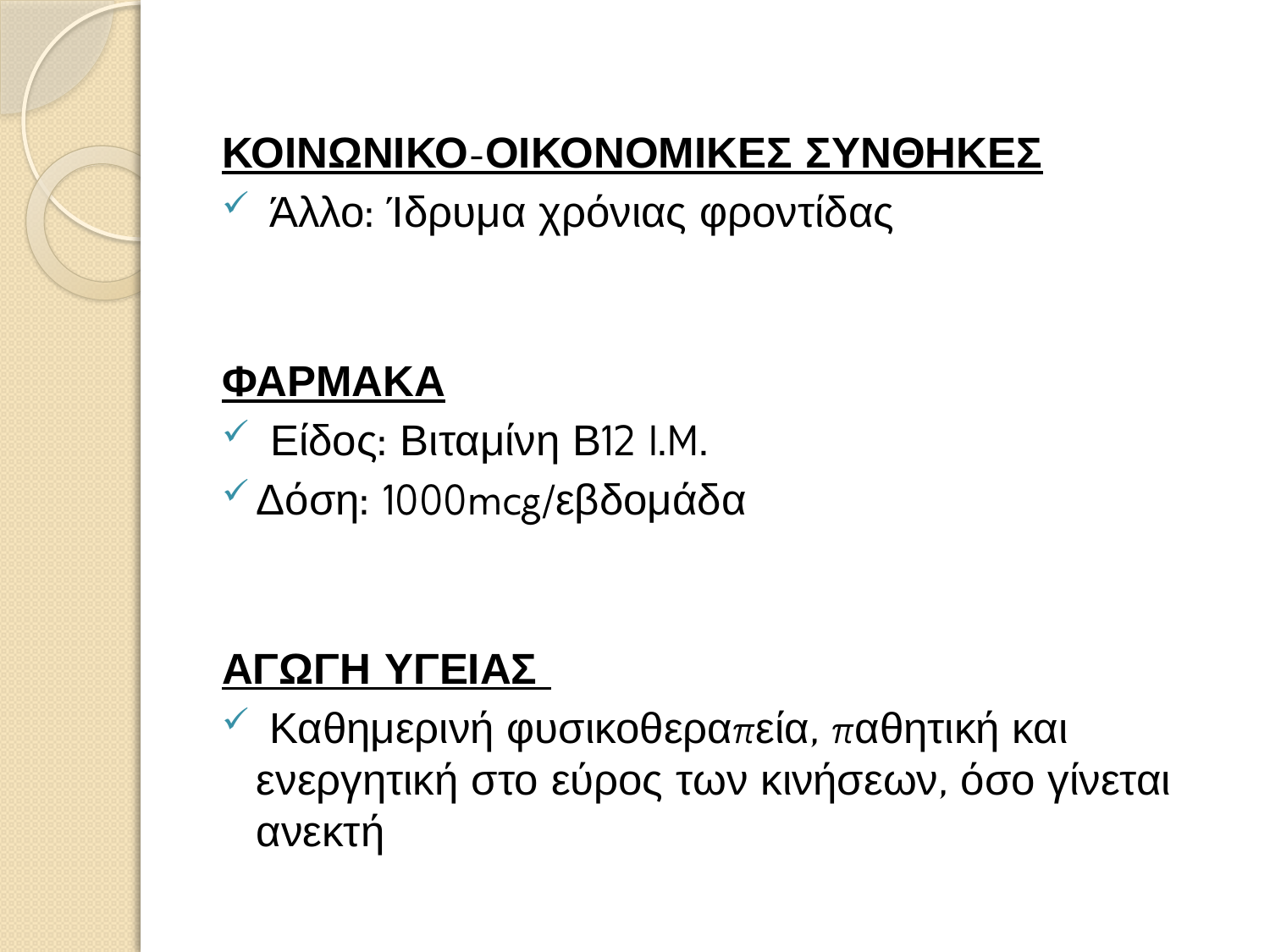

#
ΚΟΙΝΩΝΙΚΟ-ΟΙΚΟΝΟΜΙΚΕΣ ΣΥΝΘΗΚΕΣ
 Άλλο: Ίδρυμα χρόνιας φροντίδας

ΦΑΡΜΑΚΑ
 Είδος: Βιταμίνη Β12 I.M.
Δόση: 1000mcg/εβδομάδα

ΑΓΩΓΗ ΥΓΕΙΑΣ
 Καθημερινή φυσικοθεραπεία, παθητική και ενεργητική στο εύρος των κινήσεων, όσο γίνεται ανεκτή